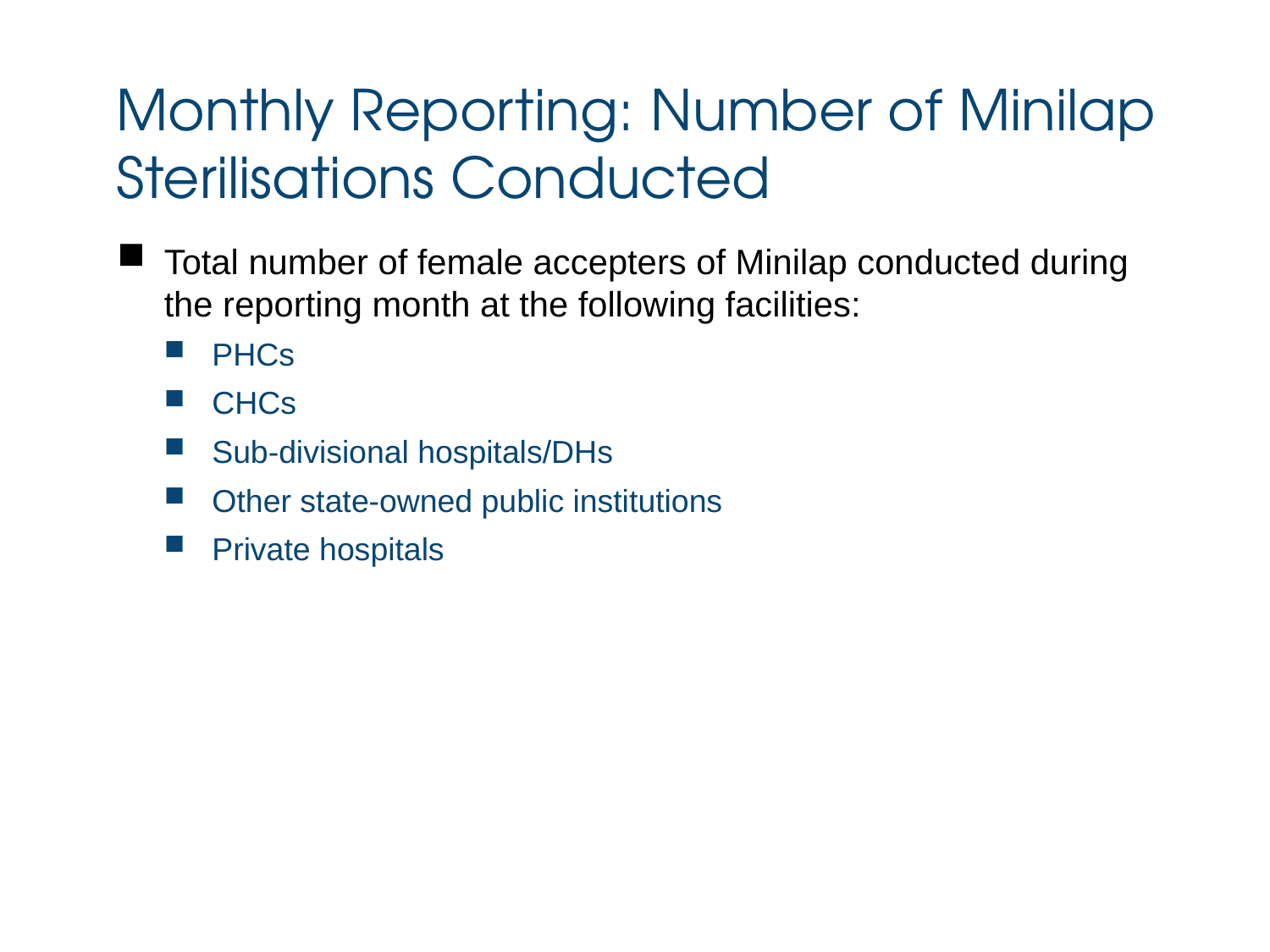

# Monthly Reporting: Number of Minilap Sterilisations Conducted
Total number of female accepters of Minilap conducted during the reporting month at the following facilities:
PHCs
CHCs
Sub-divisional hospitals/DHs
Other state-owned public institutions
Private hospitals